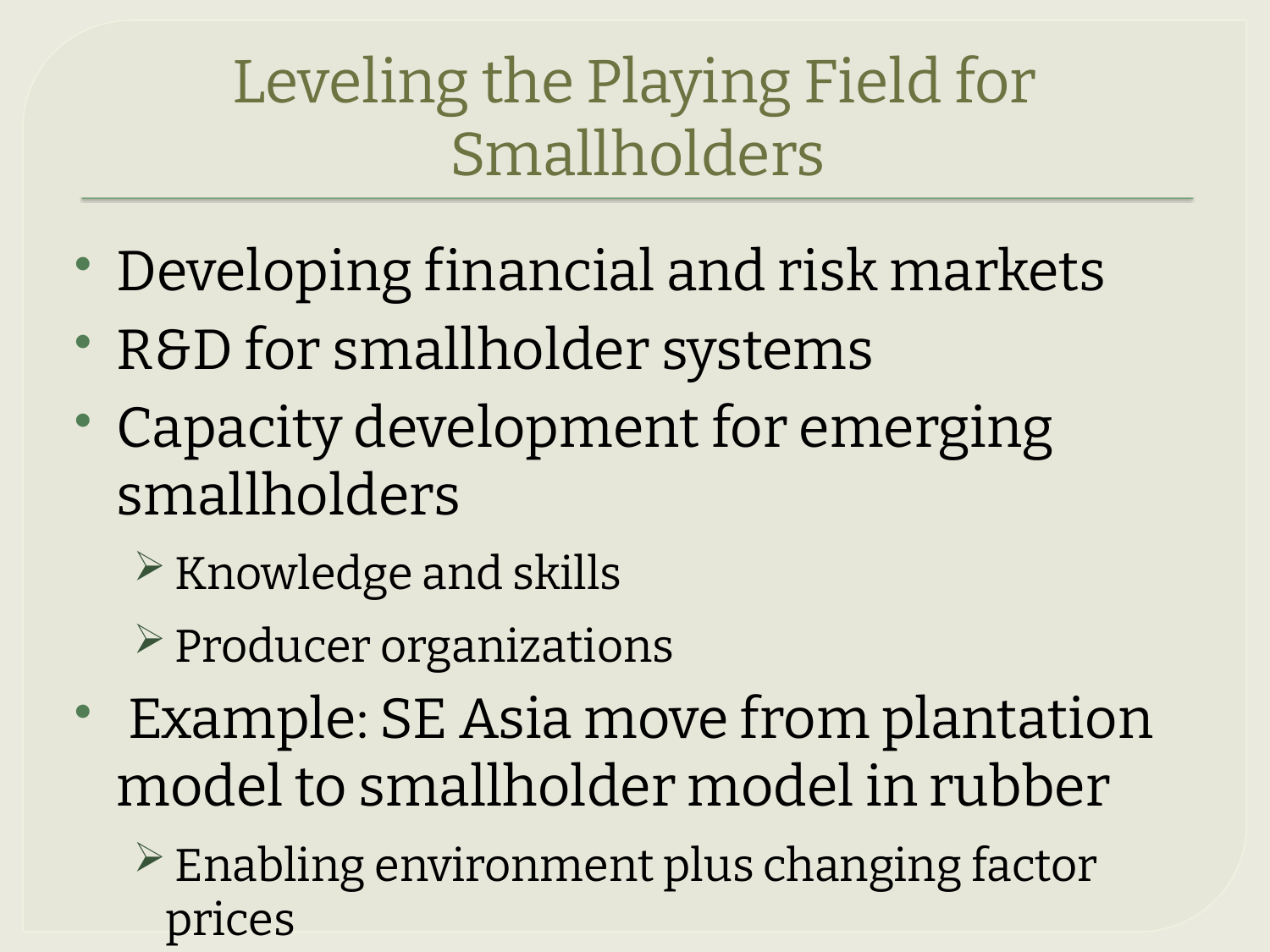

# Leveling the Playing Field for Smallholders
Developing financial and risk markets
R&D for smallholder systems
Capacity development for emerging smallholders
 Knowledge and skills
 Producer organizations
 Example: SE Asia move from plantation model to smallholder model in rubber
 Enabling environment plus changing factor prices